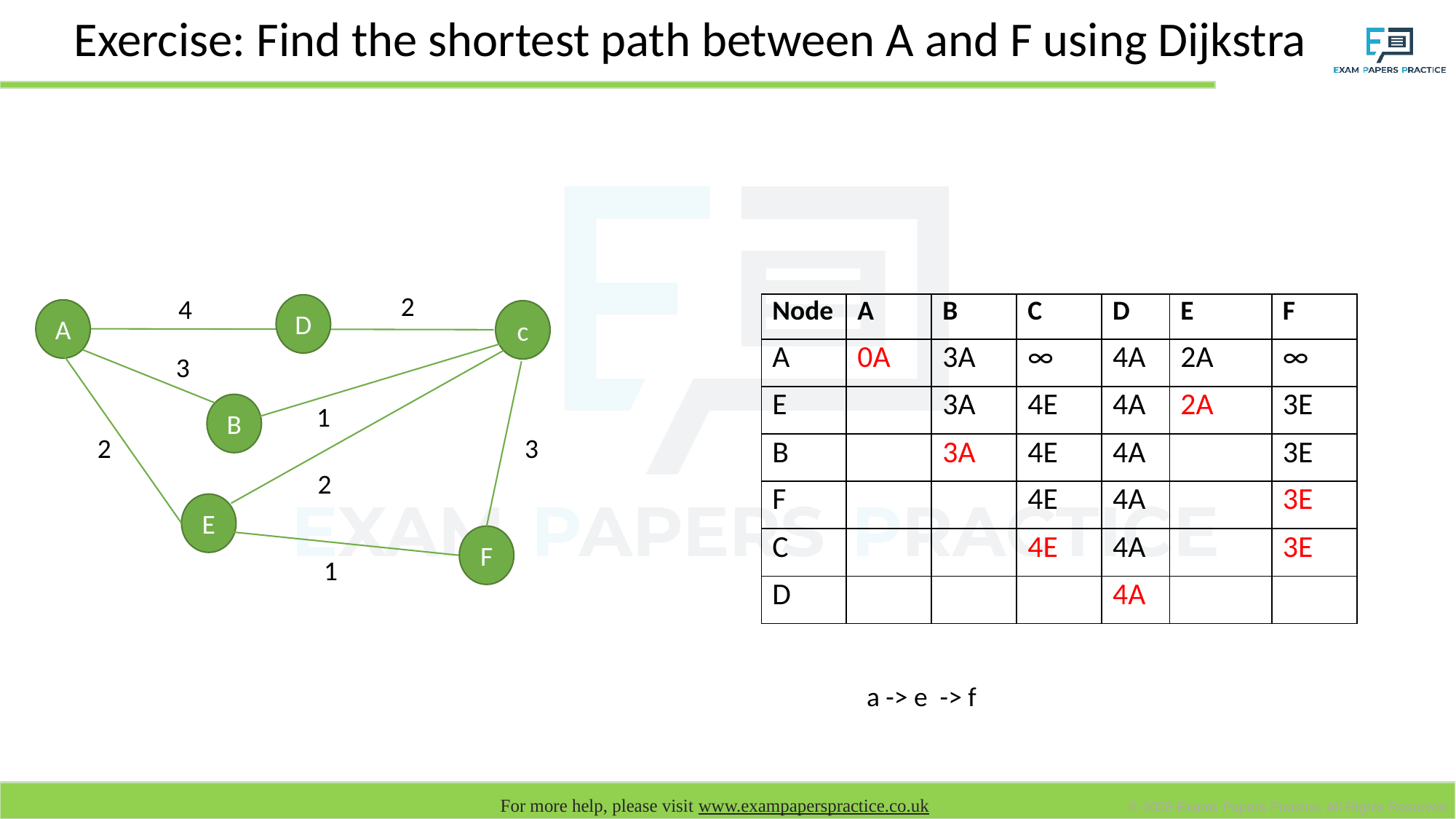

# Exercise: Find the shortest path between A and F using Dijkstra
2
4
| Node | A | B | C | D | E | F |
| --- | --- | --- | --- | --- | --- | --- |
| A | 0A | 3A | ∞ | 4A | 2A | ∞ |
| E |  | 3A | 4E | 4A | 2A | 3E |
| B |  | 3A | 4E | 4A |  | 3E |
| F |  |  | 4E | 4A |  | 3E |
| C |  |  | 4E | 4A |  | 3E |
| D |  |  |  | 4A |  |  |
D
A
c
3
1
B
2
3
2
E
F
1
a -> e  -> f